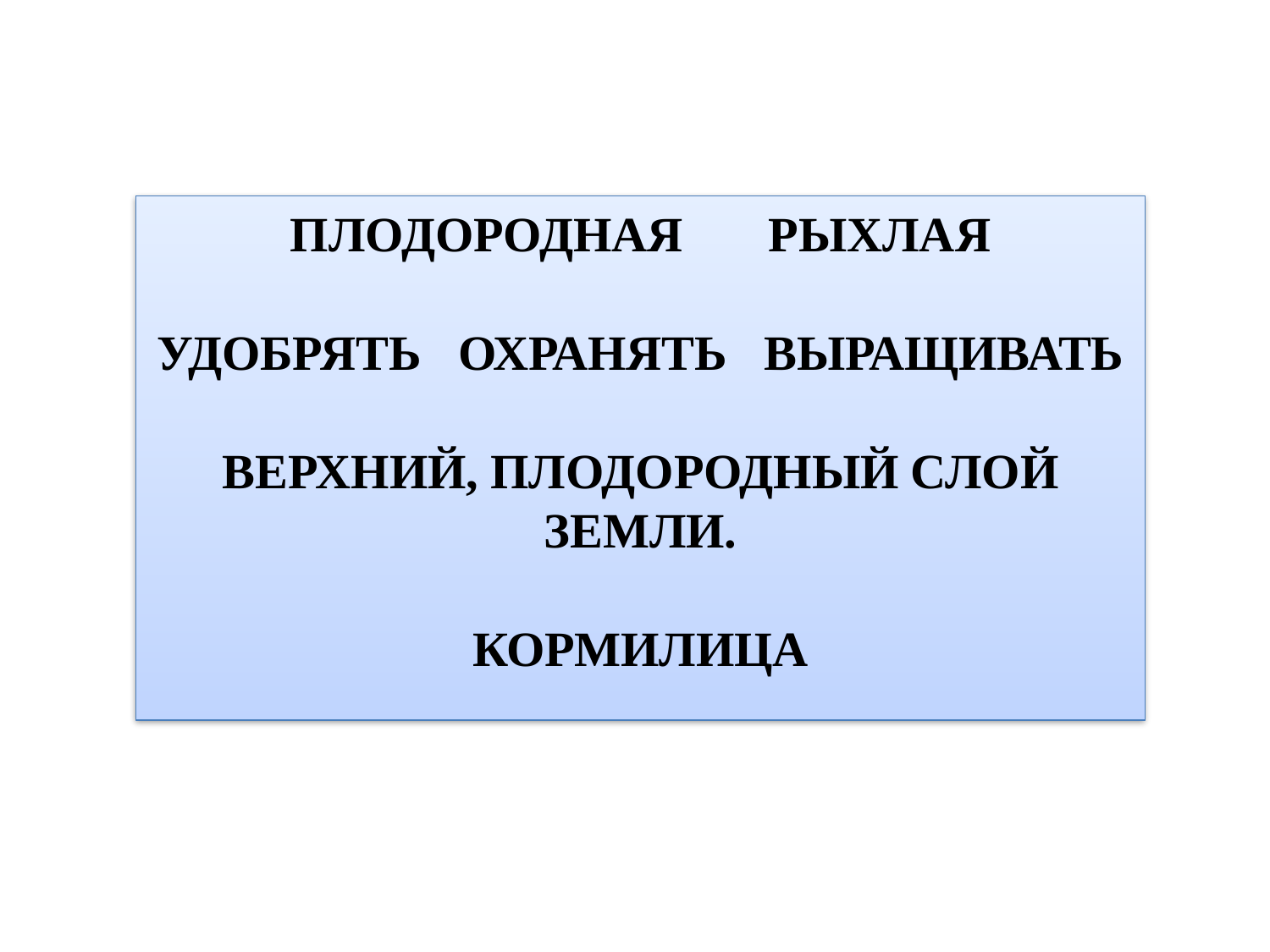

ПЛОДОРОДНАЯ       РЫХЛАЯ

УДОБРЯТЬ   ОХРАНЯТЬ   ВЫРАЩИВАТЬ

ВЕРХНИЙ, ПЛОДОРОДНЫЙ СЛОЙ ЗЕМЛИ.

КОРМИЛИЦА